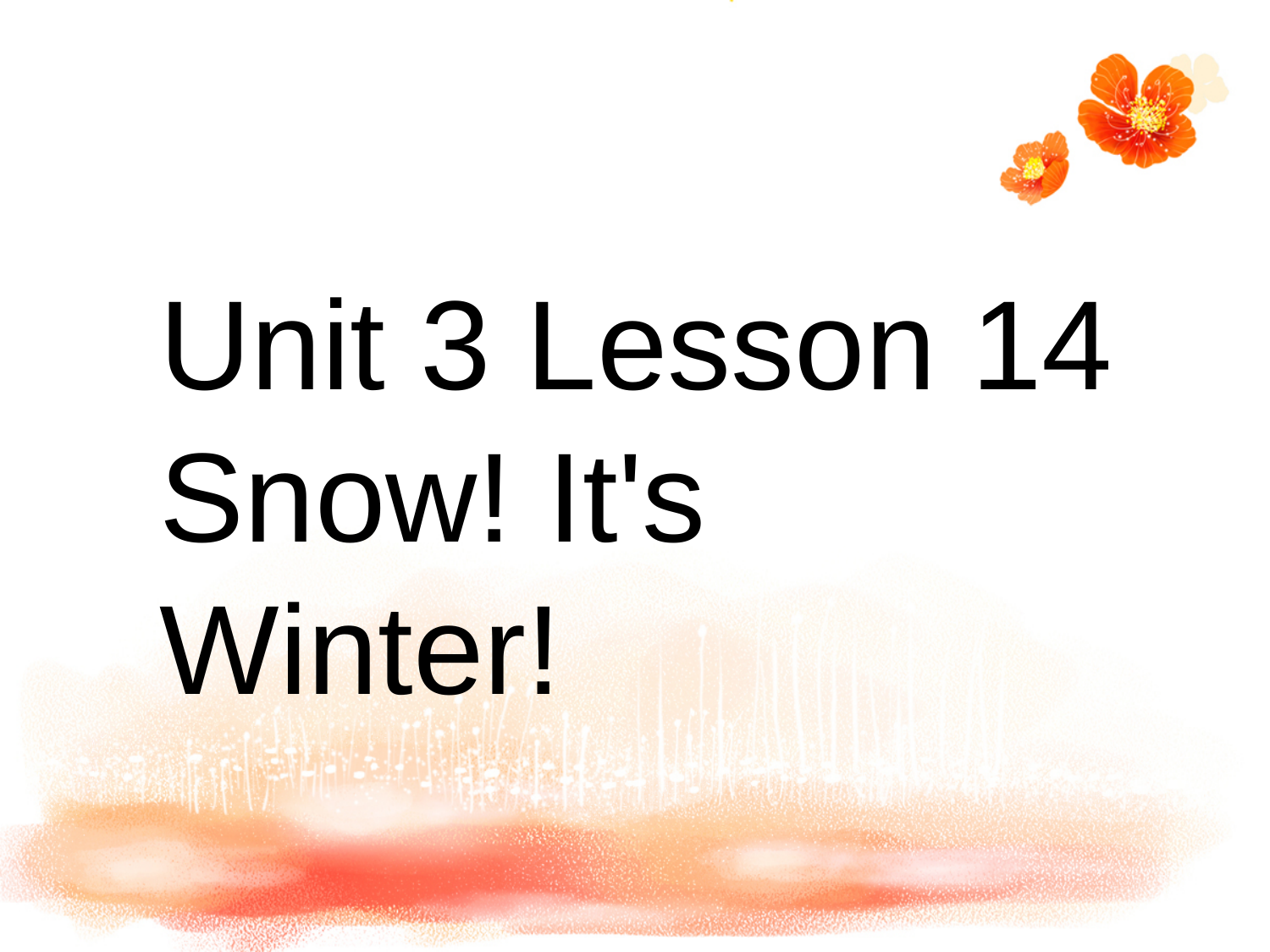

Unit 3 Lesson 14 Snow! It's Winter!